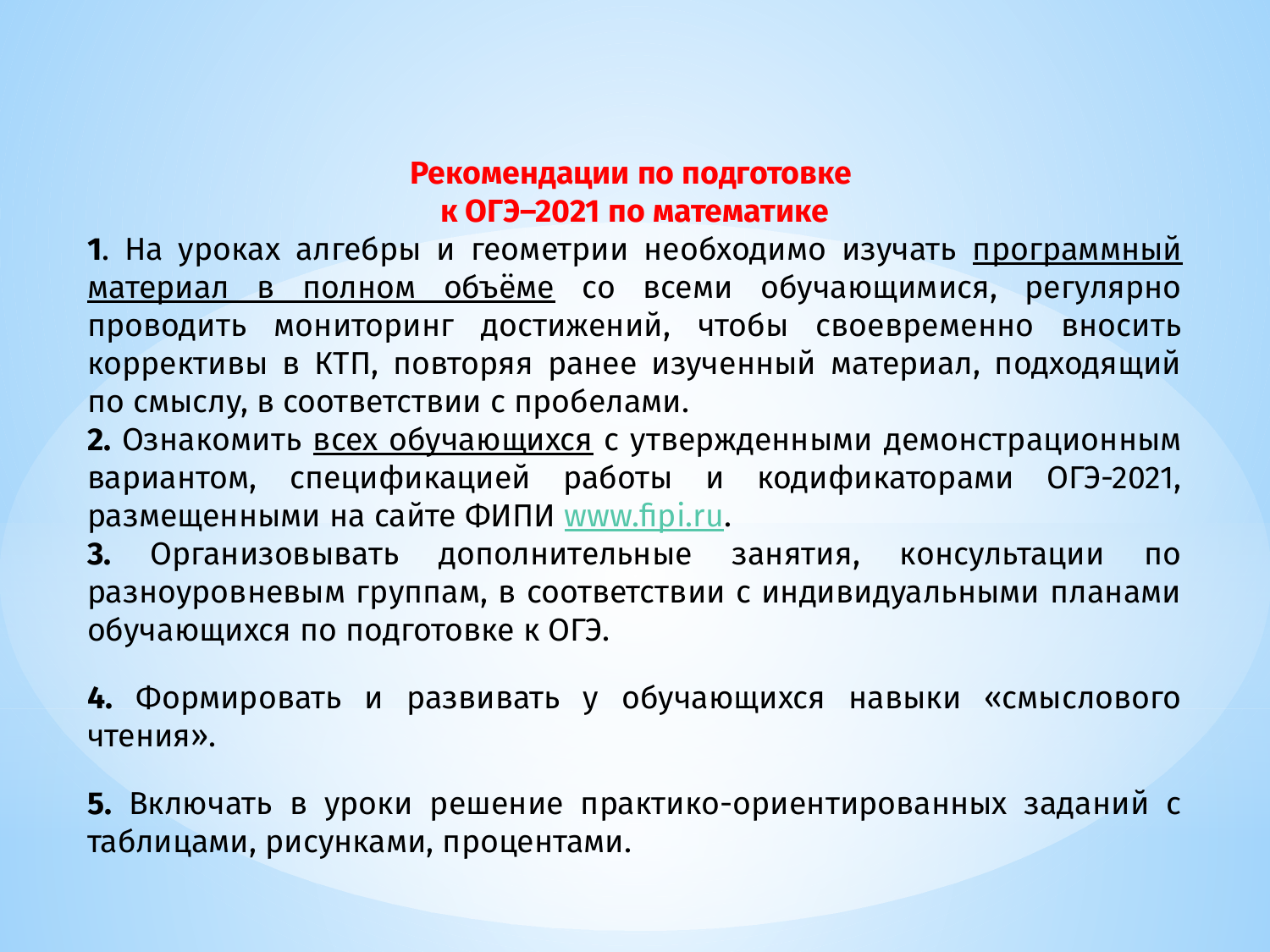

Рекомендации по подготовке
к ОГЭ–2021 по математике
1. На уроках алгебры и геометрии необходимо изучать программный материал в полном объёме со всеми обучающимися, регулярно проводить мониторинг достижений, чтобы своевременно вносить коррективы в КТП, повторяя ранее изученный материал, подходящий по смыслу, в соответствии с пробелами.
2. Ознакомить всех обучающихся с утвержденными демонстрационным вариантом, спецификацией работы и кодификаторами ОГЭ-2021, размещенными на сайте ФИПИ www.fipi.ru.
3. Организовывать дополнительные занятия, консультации по разноуровневым группам, в соответствии с индивидуальными планами обучающихся по подготовке к ОГЭ.

4. Формировать и развивать у обучающихся навыки «смыслового чтения».

5. Включать в уроки решение практико-ориентированных заданий с таблицами, рисунками, процентами.